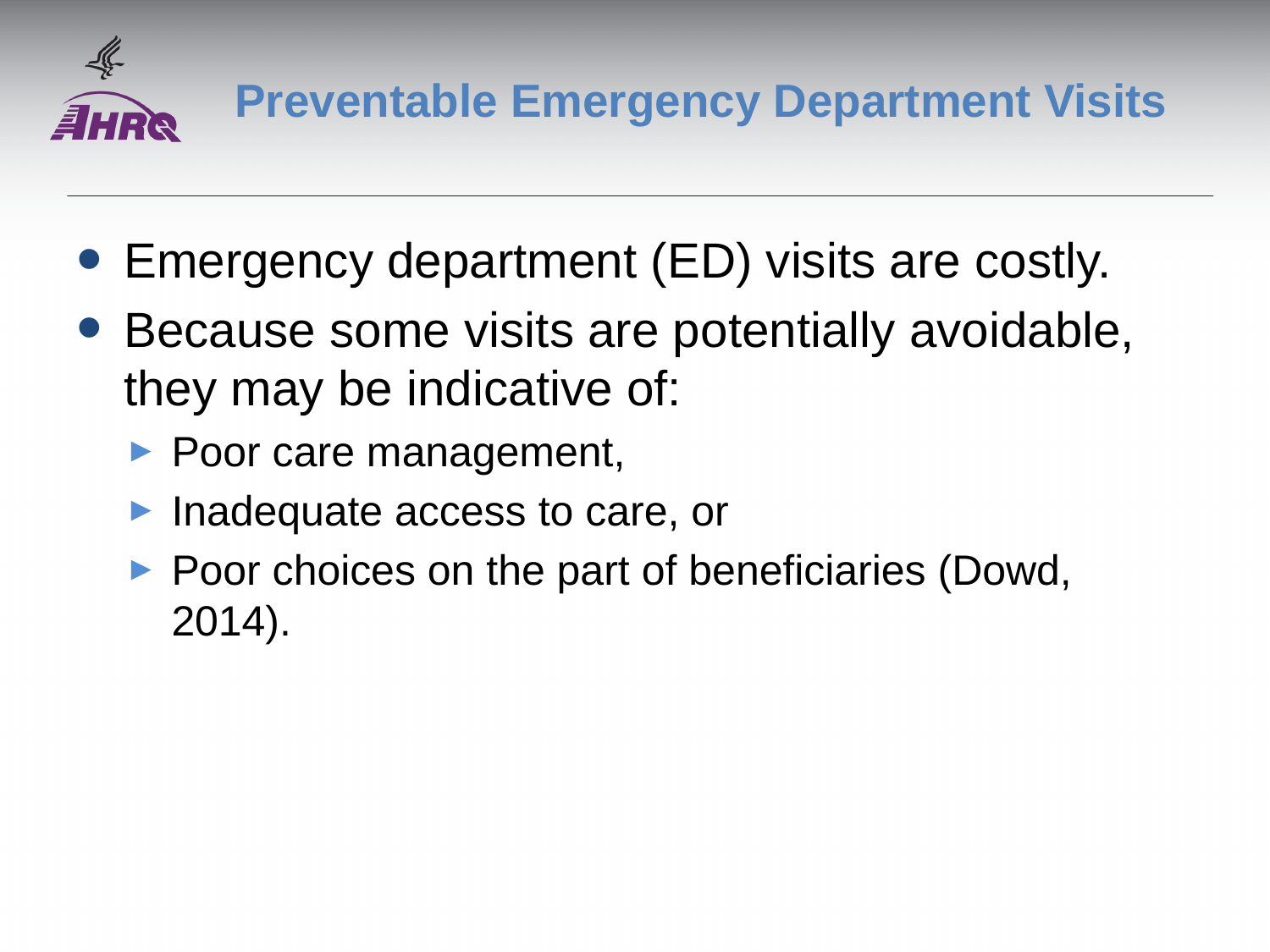

# Preventable Emergency Department Visits
Emergency department (ED) visits are costly.
Because some visits are potentially avoidable, they may be indicative of:
Poor care management,
Inadequate access to care, or
Poor choices on the part of beneficiaries (Dowd, 2014).